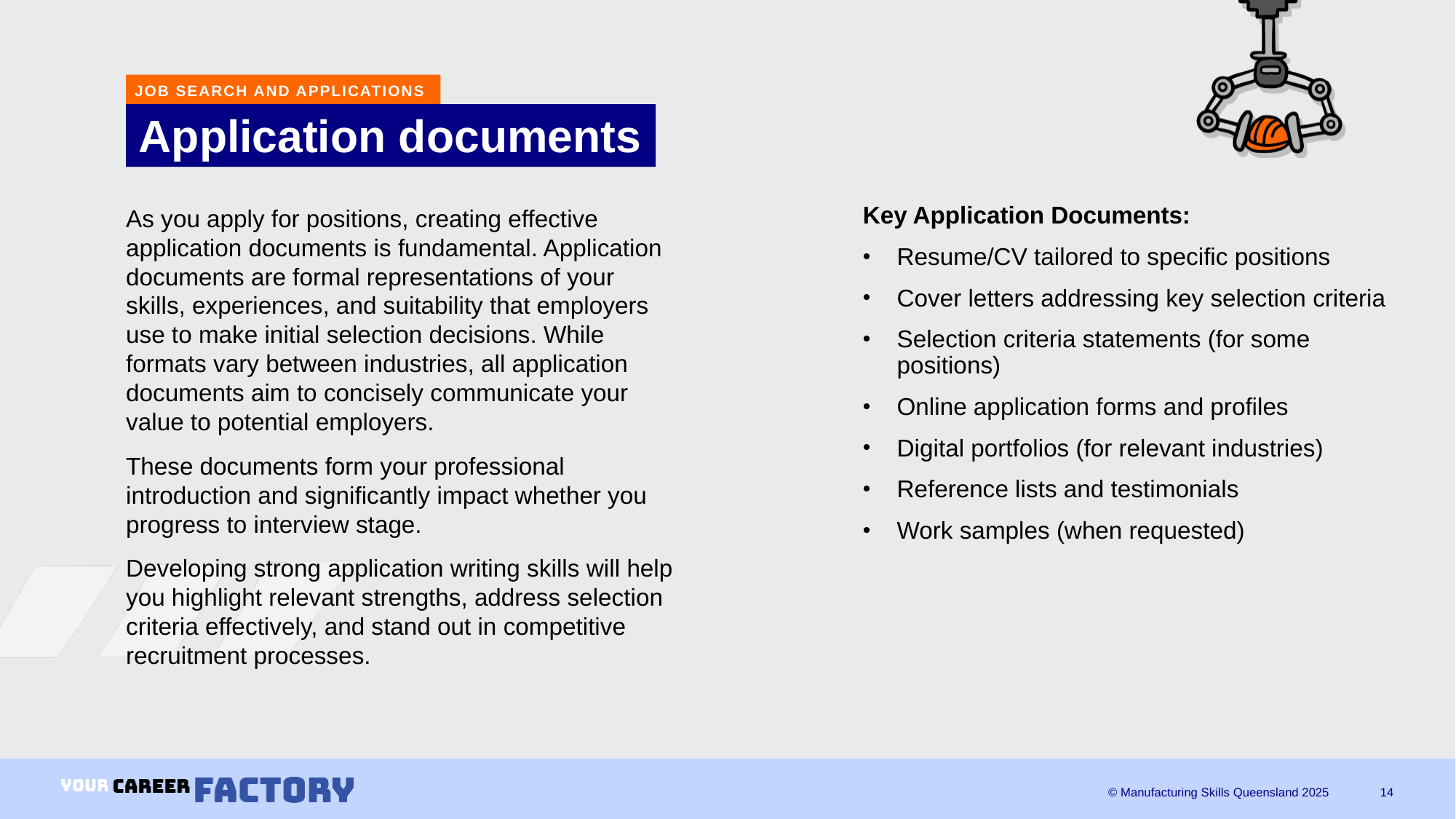

JOB SEARCH AND APPLICATIONS
# Application documents
As you apply for positions, creating effective application documents is fundamental. Application documents are formal representations of your skills, experiences, and suitability that employers use to make initial selection decisions. While formats vary between industries, all application documents aim to concisely communicate your value to potential employers.
These documents form your professional introduction and significantly impact whether you progress to interview stage.
Developing strong application writing skills will help you highlight relevant strengths, address selection criteria effectively, and stand out in competitive recruitment processes.
Key Application Documents:
Resume/CV tailored to specific positions
Cover letters addressing key selection criteria
Selection criteria statements (for some positions)
Online application forms and profiles
Digital portfolios (for relevant industries)
Reference lists and testimonials
Work samples (when requested)